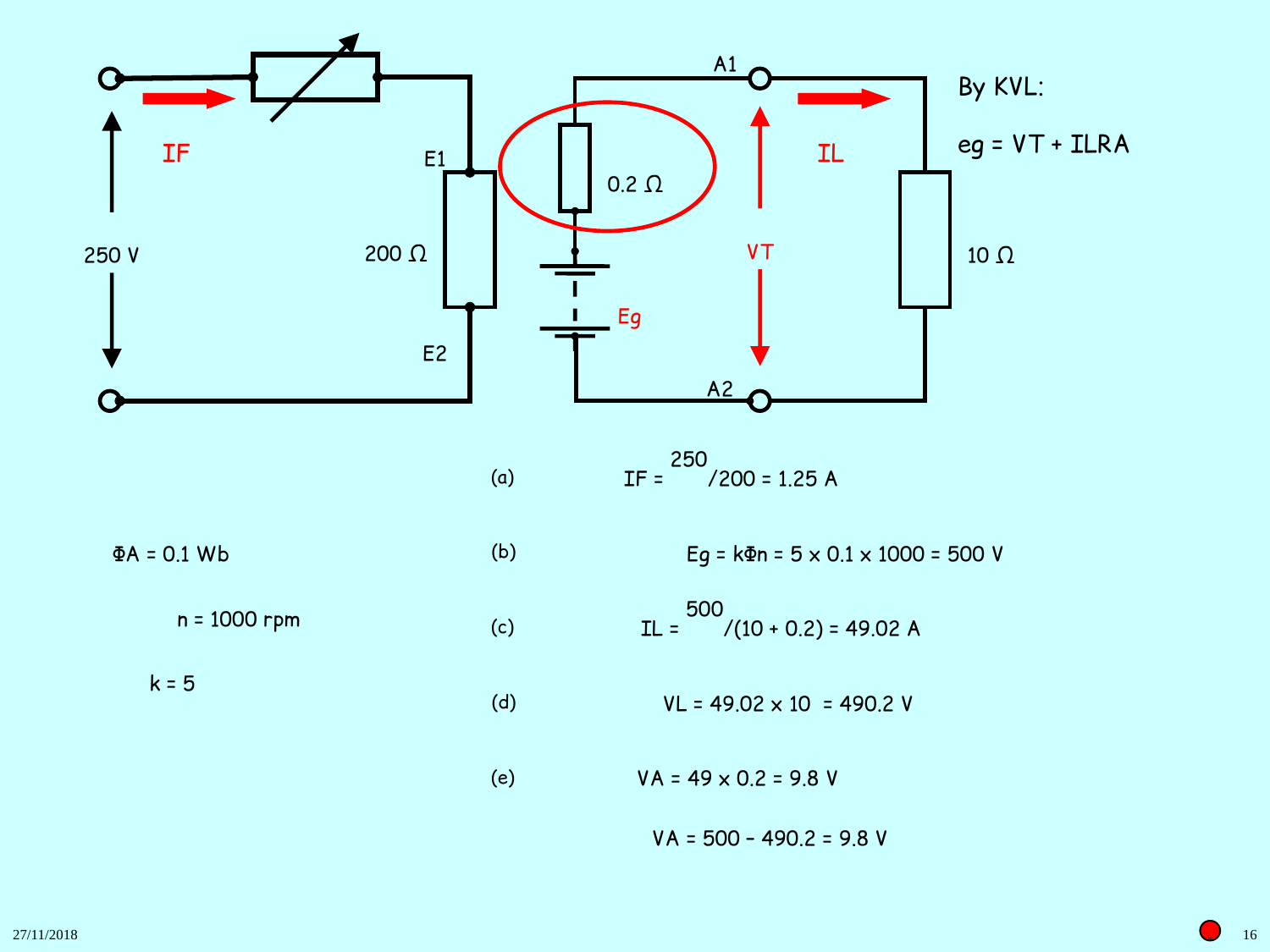

A1
By KVL:
eg = VT + ILRA

IL

IF

VT

E1

0.2 Ω

200 Ω
250 V
10 Ω

Eg
E2
A2

IF = 250/200 = 1.25 A
(a)
ΦA = 0.1 Wb
Eg = kΦn = 5 x 0.1 x 1000 = 500 V
(b)
n = 1000 rpm
IL = 500/(10 + 0.2) = 49.02 A
(c)
k = 5
VL = 49.02 x 10  = 490.2 V
(d)
VA = 49 x 0.2 = 9.8 V
(e)
VA = 500 – 490.2 = 9.8 V
27/11/2018
16
L